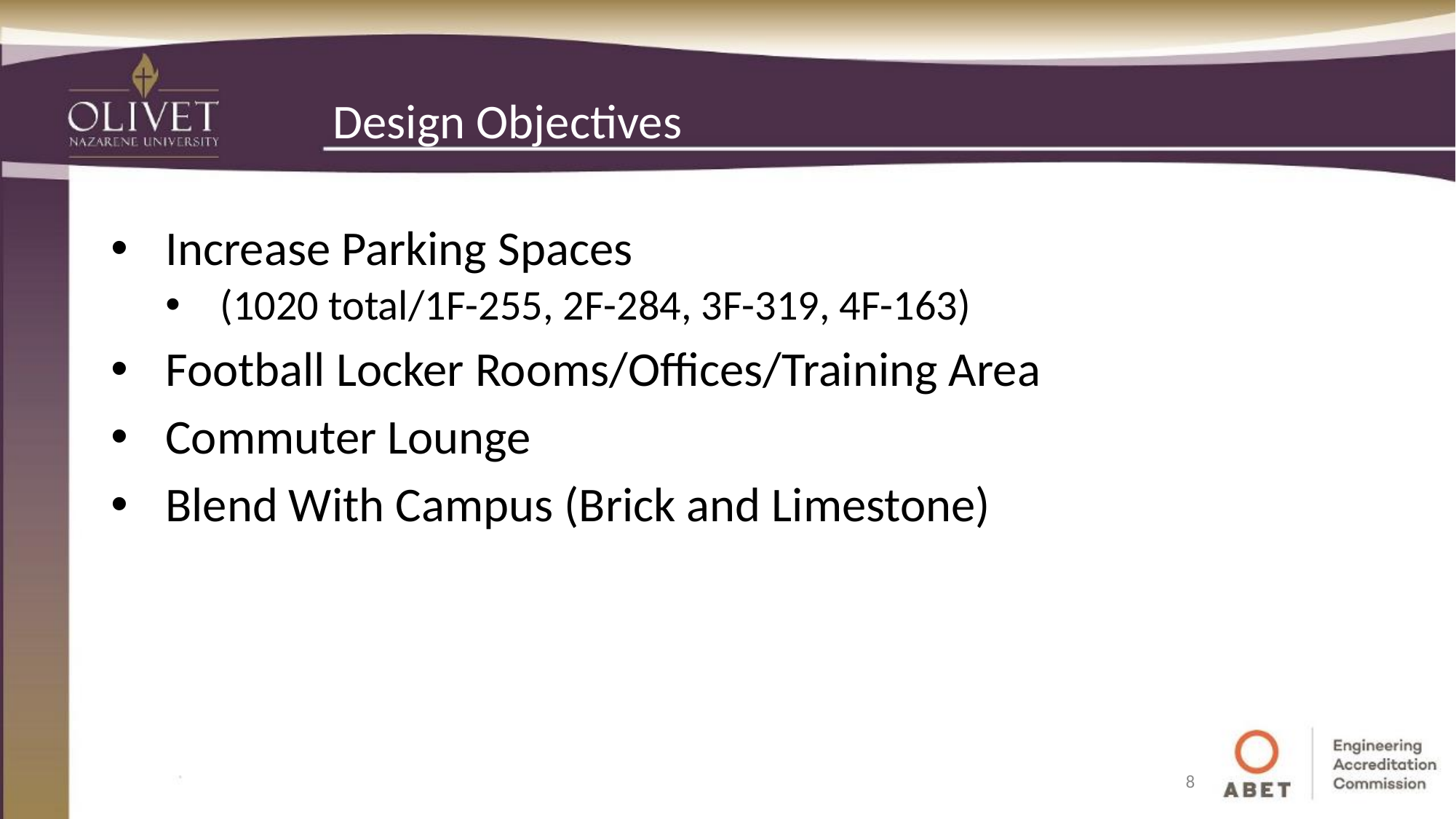

# Design Objectives
Increase Parking Spaces
(1020 total/1F-255, 2F-284, 3F-319, 4F-163)
Football Locker Rooms/Offices/Training Area
Commuter Lounge
Blend With Campus (Brick and Limestone)

8